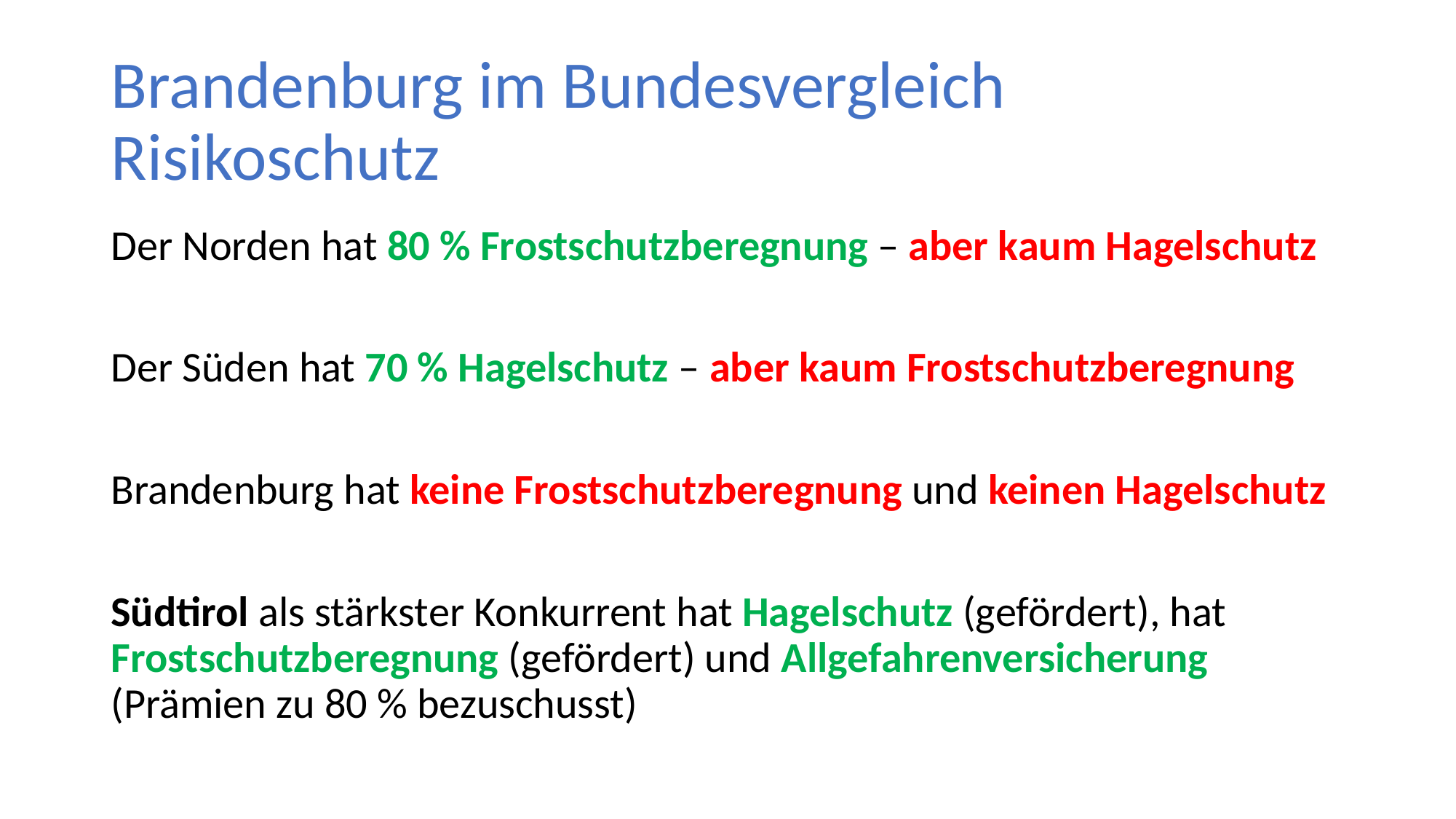

# Brandenburg im Bundesvergleich Risikoschutz
Der Norden hat 80 % Frostschutzberegnung – aber kaum Hagelschutz

Der Süden hat 70 % Hagelschutz – aber kaum Frostschutzberegnung

Brandenburg hat keine Frostschutzberegnung und keinen Hagelschutz

Südtirol als stärkster Konkurrent hat Hagelschutz (gefördert), hat Frostschutzberegnung (gefördert) und Allgefahrenversicherung (Prämien zu 80 % bezuschusst)